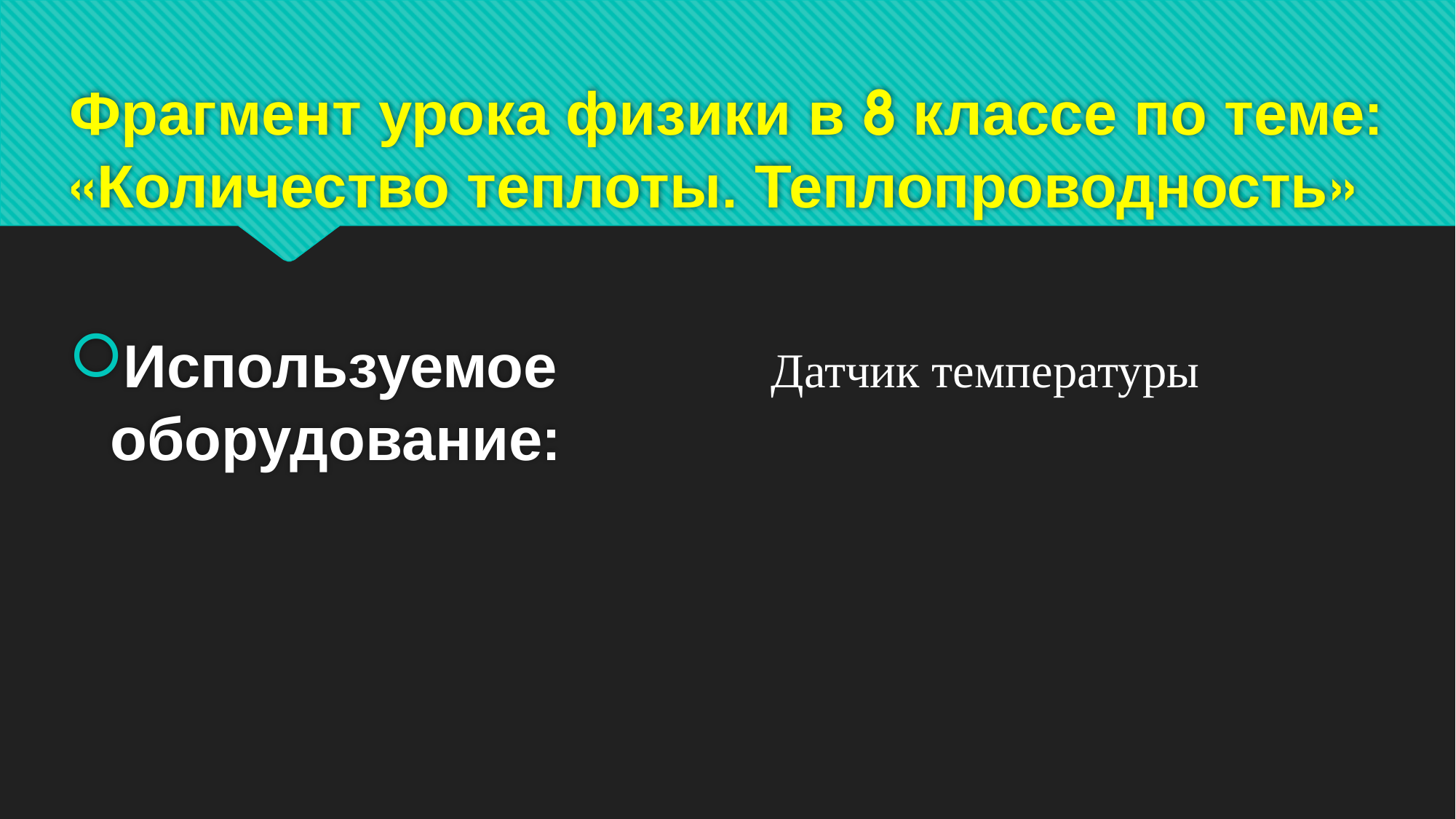

# Фрагмент урока физики в 8 классе по теме: «Количество теплоты. Теплопроводность»

Датчик температуры
Используемое оборудование: